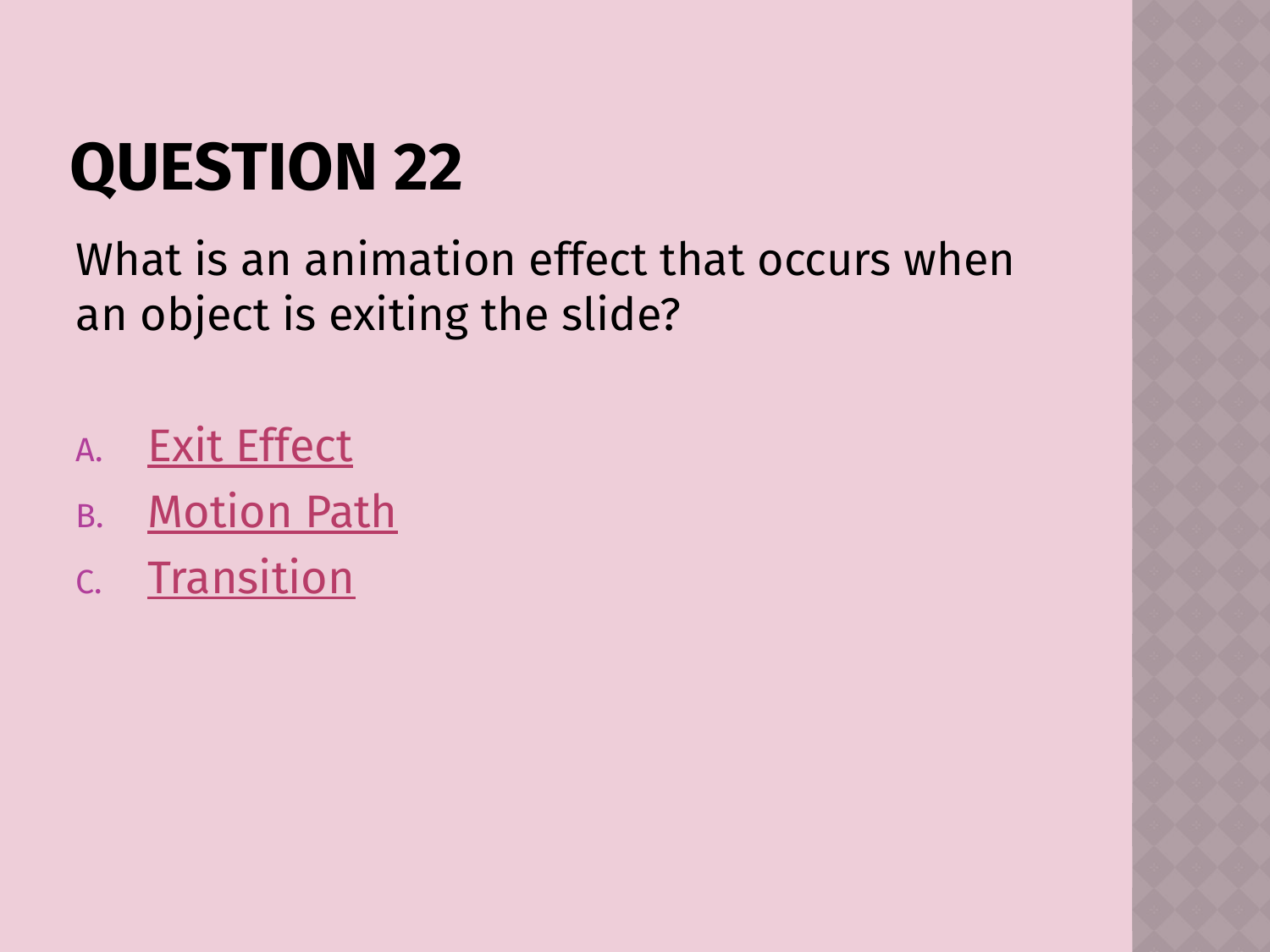

# Question 22
What is an animation effect that occurs when an object is exiting the slide?

Exit Effect
Motion Path
Transition